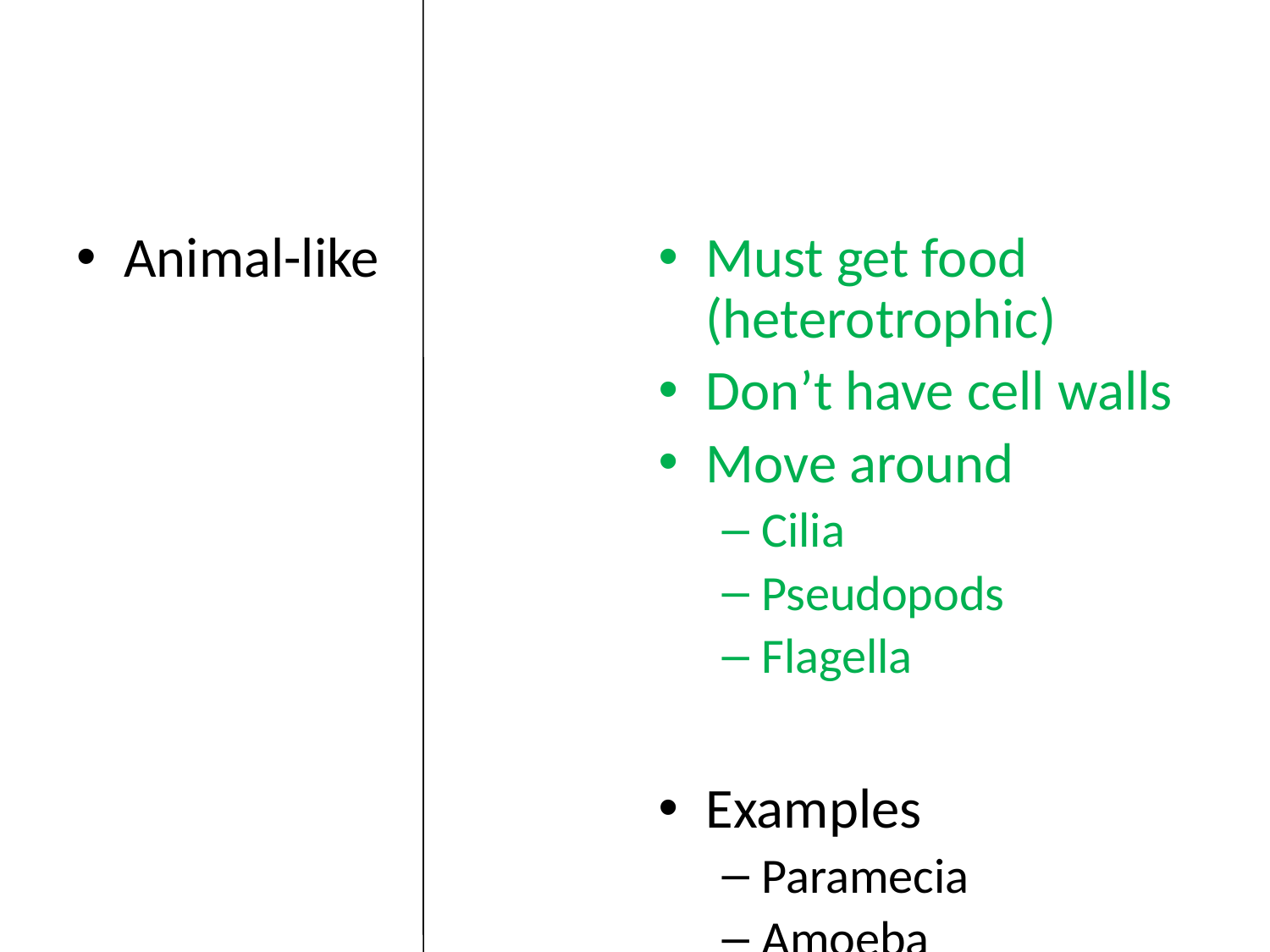

Animal-like
Must get food (heterotrophic)
Don’t have cell walls
Move around
Cilia
Pseudopods
Flagella

Examples
Paramecia
Amoeba